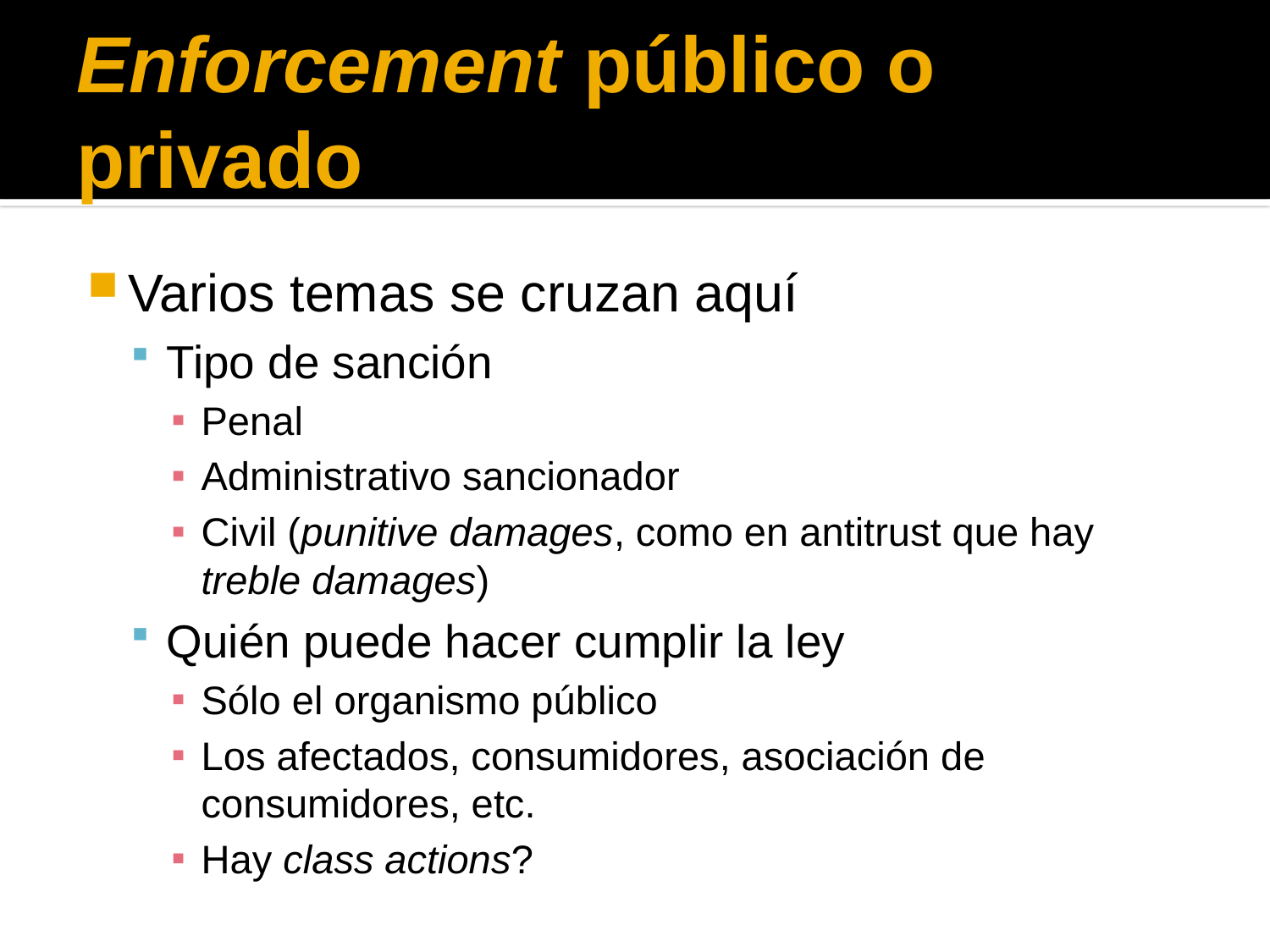

# Enforcement público o privado
Varios temas se cruzan aquí
Tipo de sanción
Penal
Administrativo sancionador
Civil (punitive damages, como en antitrust que hay treble damages)
Quién puede hacer cumplir la ley
Sólo el organismo público
Los afectados, consumidores, asociación de consumidores, etc.
Hay class actions?